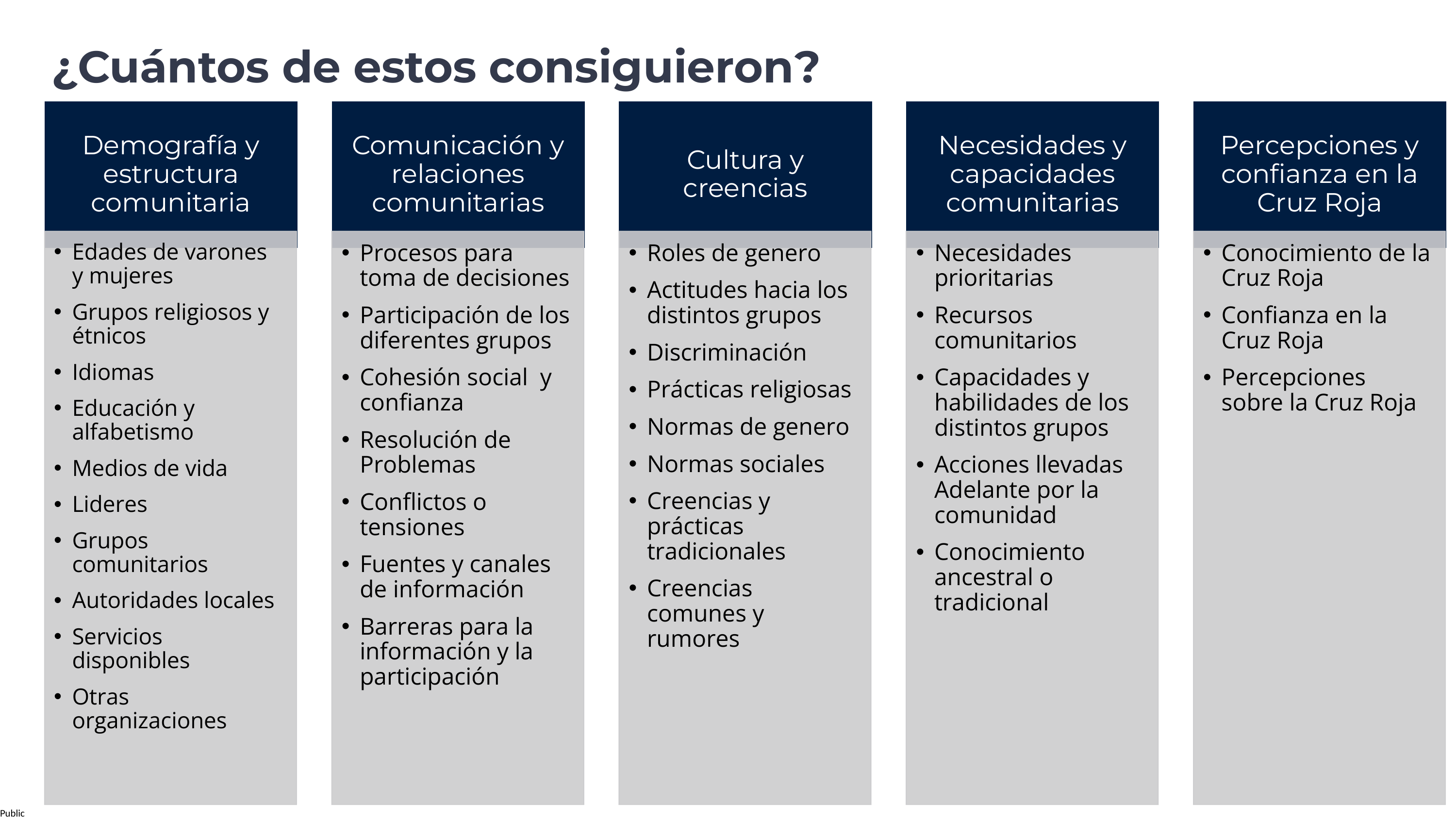

¿Cuántos de estos consiguieron?
Demografía y estructura comunitaria
Edades de varones y mujeres
Grupos religiosos y étnicos
Idiomas
Educación y alfabetismo
Medios de vida
Lideres
Grupos comunitarios
Autoridades locales
Servicios disponibles
Otras organizaciones
Comunicación y relaciones comunitarias
Procesos para toma de decisiones
Participación de los diferentes grupos
Cohesión social  y confianza
Resolución de Problemas
Conflictos o tensiones
Fuentes y canales de información
Barreras para la información y la participación
Cultura y creencias
Roles de genero
Actitudes hacia los distintos grupos
Discriminación
Prácticas religiosas
Normas de genero
Normas sociales
Creencias y prácticas tradicionales
Creencias comunes y rumores
Necesidades y capacidades comunitarias
Necesidades prioritarias
Recursos comunitarios
Capacidades y habilidades de los distintos grupos
Acciones llevadas Adelante por la comunidad
Conocimiento ancestral o tradicional
Percepciones y confianza en la Cruz Roja
Conocimiento de la Cruz Roja
Confianza en la Cruz Roja
Percepciones sobre la Cruz Roja